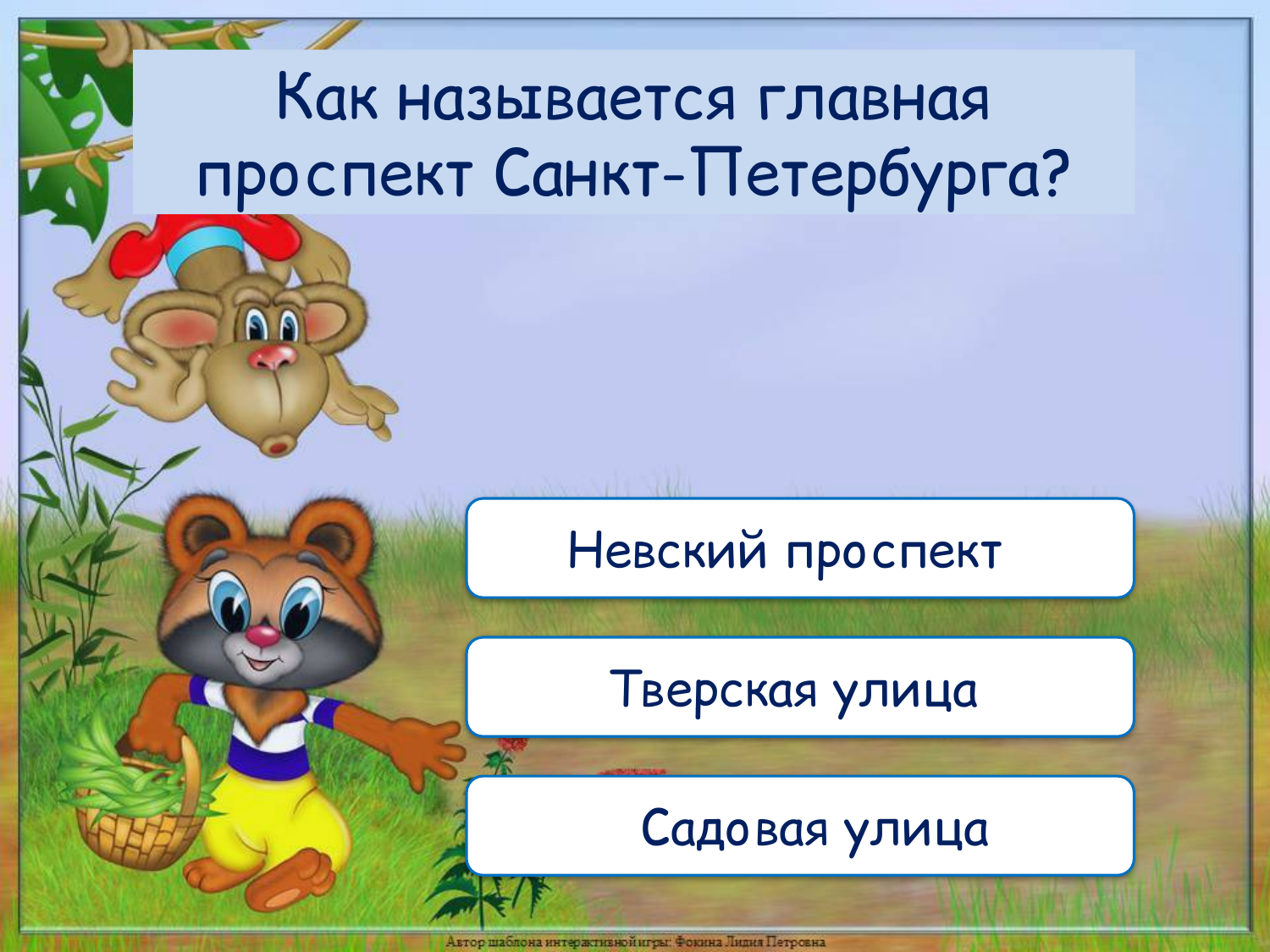

Как называется главная проспект Санкт-Петербурга?
Невский проспект
Тверская улица
  Садовая улица